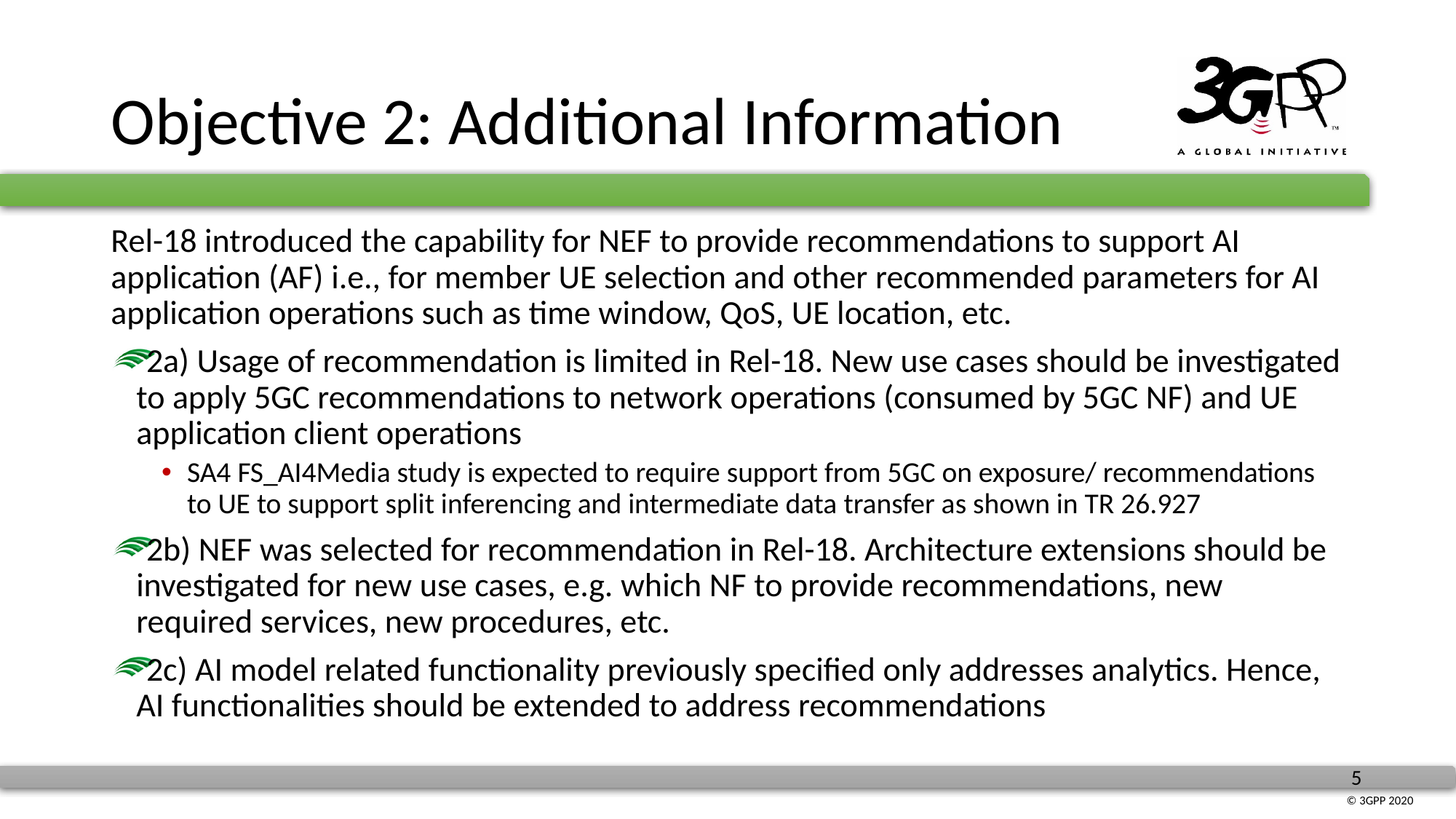

# Objective 2: Additional Information
Rel-18 introduced the capability for NEF to provide recommendations to support AI application (AF) i.e., for member UE selection and other recommended parameters for AI application operations such as time window, QoS, UE location, etc.
2a) Usage of recommendation is limited in Rel-18. New use cases should be investigated to apply 5GC recommendations to network operations (consumed by 5GC NF) and UE application client operations
SA4 FS_AI4Media study is expected to require support from 5GC on exposure/ recommendations to UE to support split inferencing and intermediate data transfer as shown in TR 26.927
2b) NEF was selected for recommendation in Rel-18. Architecture extensions should be investigated for new use cases, e.g. which NF to provide recommendations, new required services, new procedures, etc.
2c) AI model related functionality previously specified only addresses analytics. Hence, AI functionalities should be extended to address recommendations